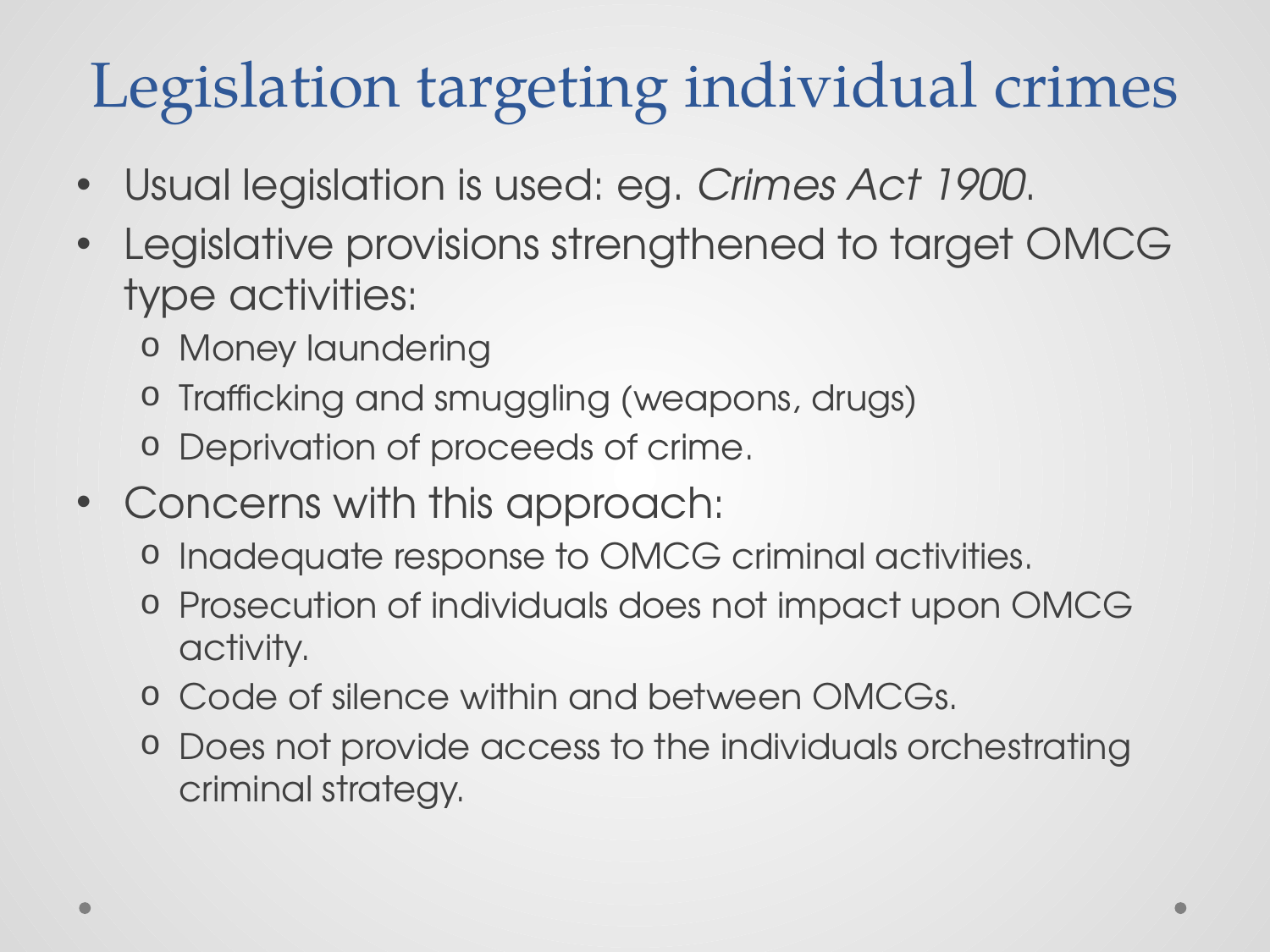

# Legislation targeting individual crimes
Usual legislation is used: eg. Crimes Act 1900.
Legislative provisions strengthened to target OMCG type activities:
Money laundering
Trafficking and smuggling (weapons, drugs)
Deprivation of proceeds of crime.
Concerns with this approach:
Inadequate response to OMCG criminal activities.
Prosecution of individuals does not impact upon OMCG activity.
Code of silence within and between OMCGs.
Does not provide access to the individuals orchestrating criminal strategy.